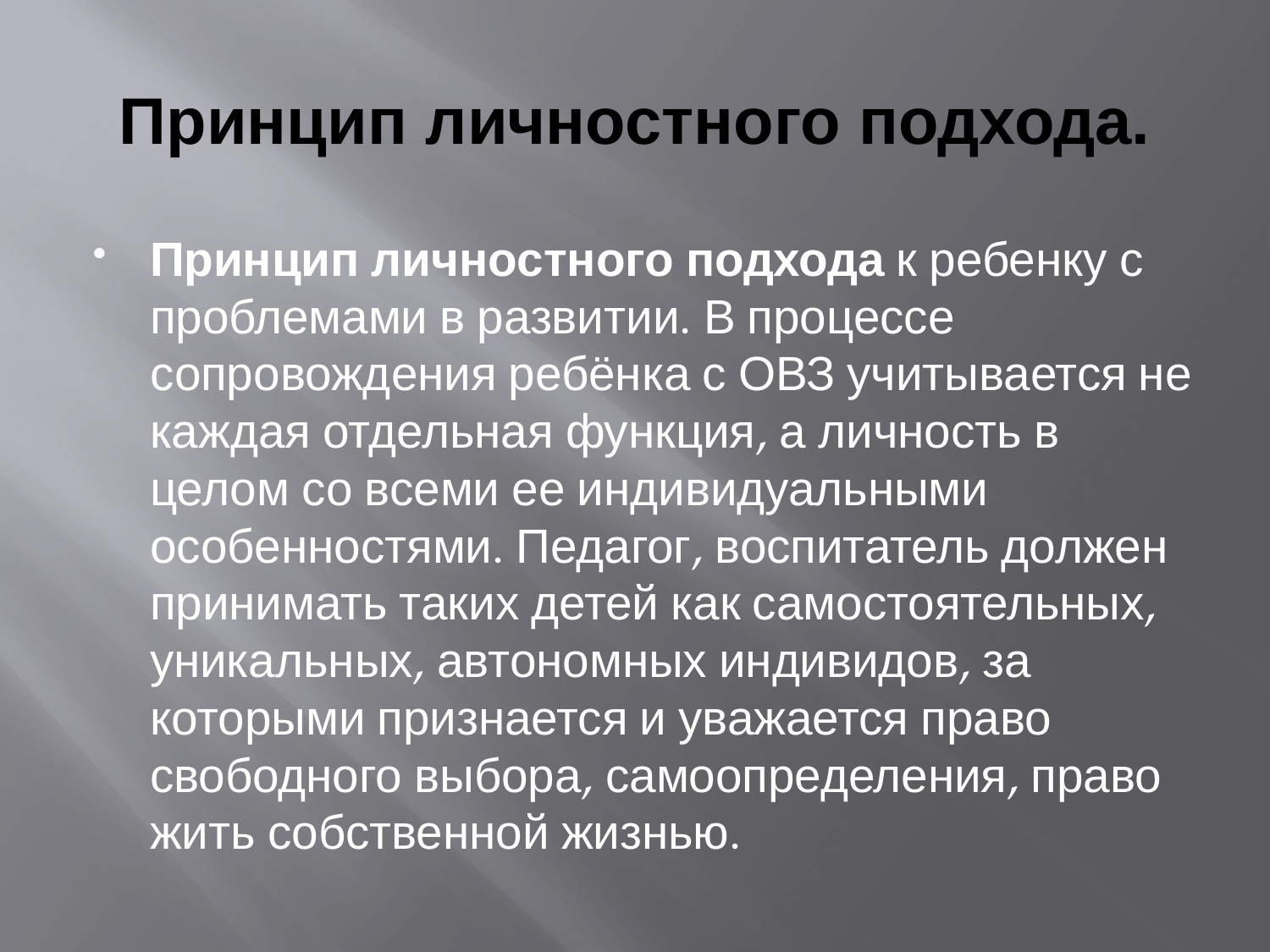

# Принцип личностного подхода.
Принцип личностного подхода к ребенку с проблемами в развитии. В процессе сопровождения ребёнка с ОВЗ учитывается не каждая отдельная функция, а личность в целом со всеми ее индивидуальными особенностями. Педагог, воспитатель должен принимать таких детей как самостоятельных, уникальных, автономных индивидов, за которыми признается и уважается право свободного выбора, самоопределения, право жить собственной жизнью.